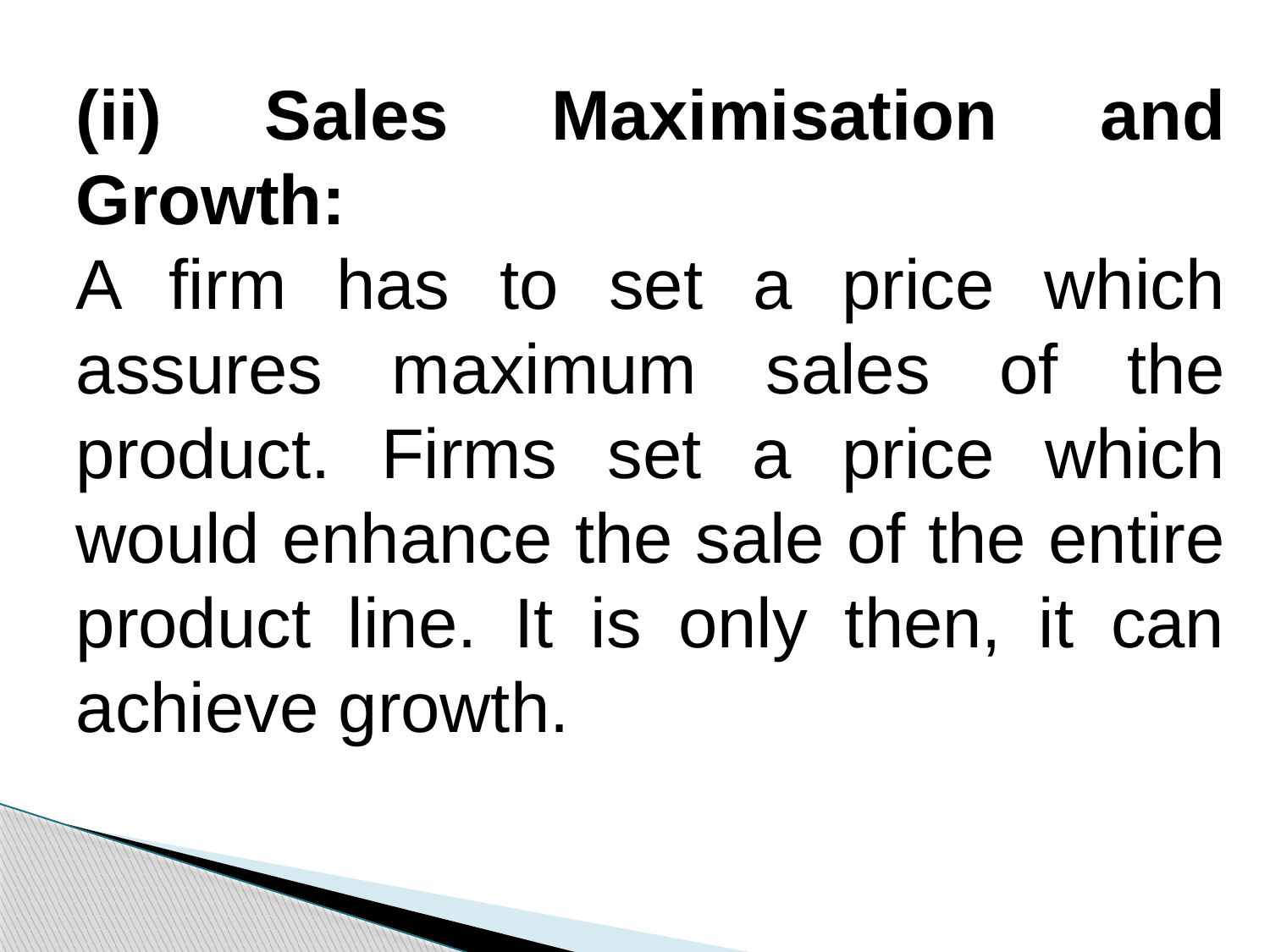

(ii) Sales Maximisation and Growth:
A firm has to set a price which assures maximum sales of the product. Firms set a price which would enhance the sale of the entire product line. It is only then, it can achieve growth.